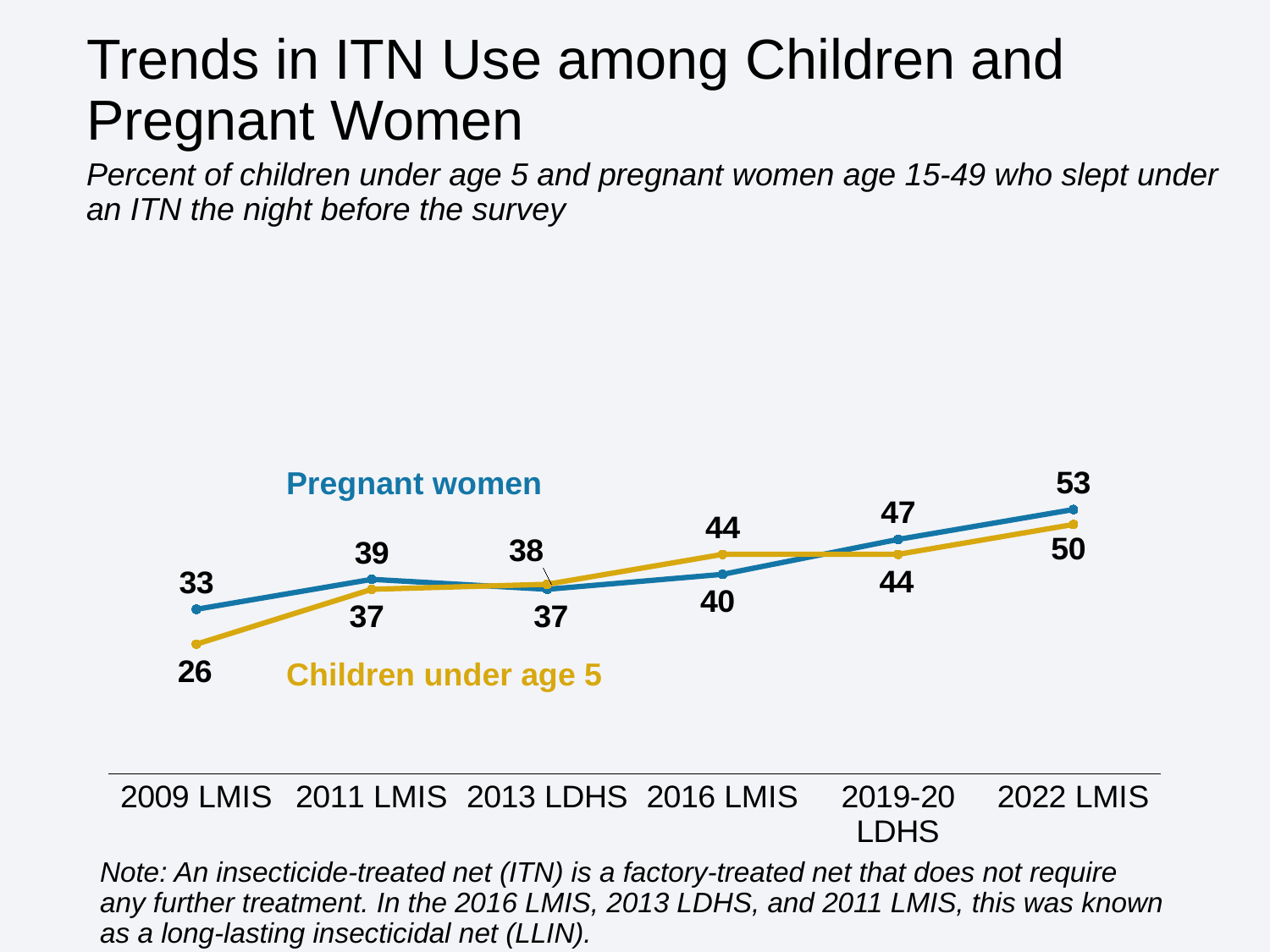

Trends in ITN Use among Children and Pregnant Women
Percent of children under age 5 and pregnant women age 15-49 who slept under an ITN the night before the survey

### Chart

| Category | Pregnant women | Children <5 |
|---|---|---|
| 2009 LMIS | 33.0 | 26.0 |
| 2011 LMIS | 39.0 | 37.0 |
| 2013 LDHS | 37.0 | 38.0 |
| 2016 LMIS | 40.0 | 44.0 |
| 2019-20 LDHS | 47.0 | 44.0 |
| 2022 LMIS | 53.0 | 50.0 |
Pregnant women
Children under age 5
Note: An insecticide-treated net (ITN) is a factory-treated net that does not require any further treatment. In the 2016 LMIS, 2013 LDHS, and 2011 LMIS, this was known as a long-lasting insecticidal net (LLIN).